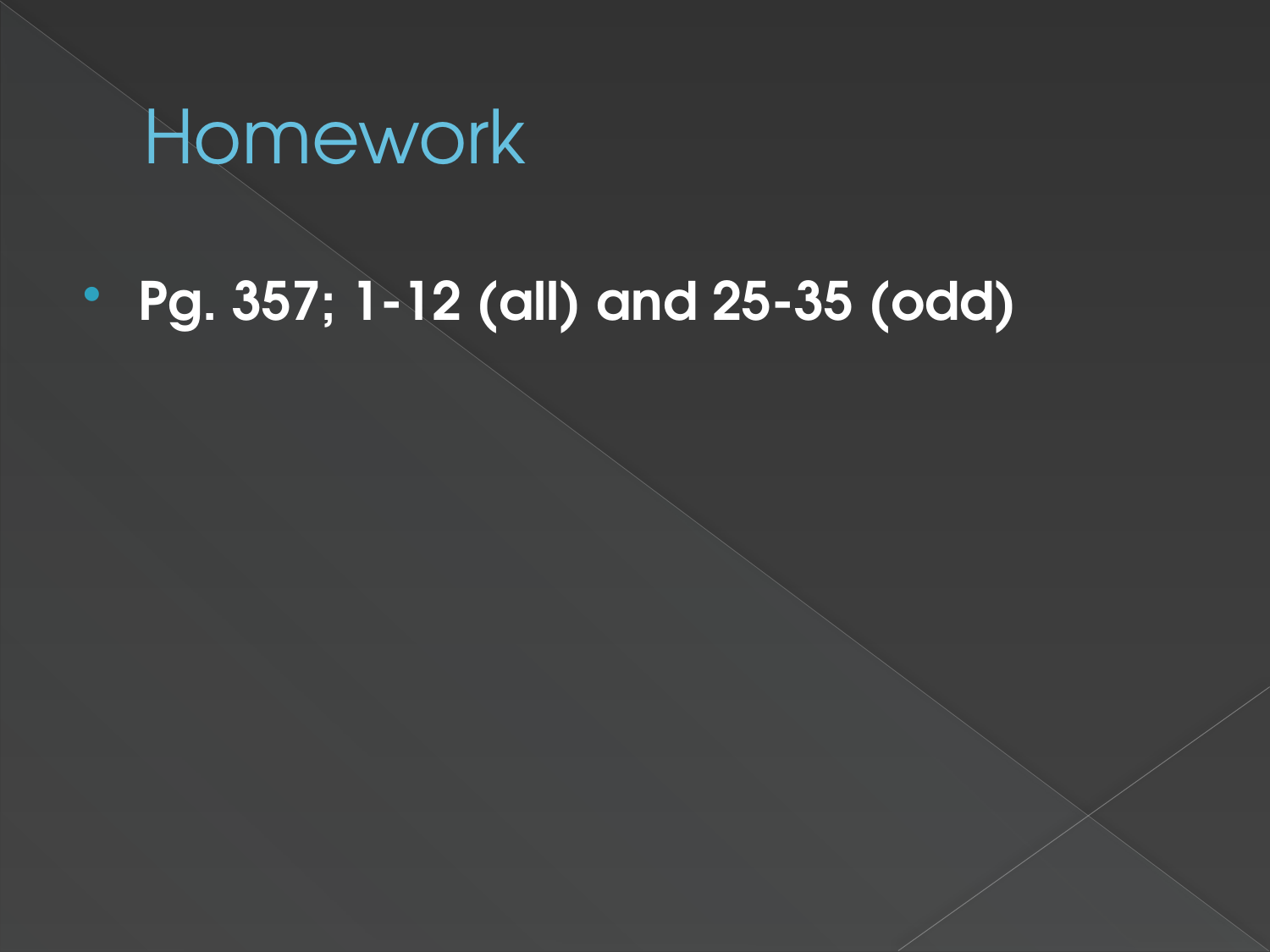

# Homework
Pg. 357; 1-12 (all) and 25-35 (odd)